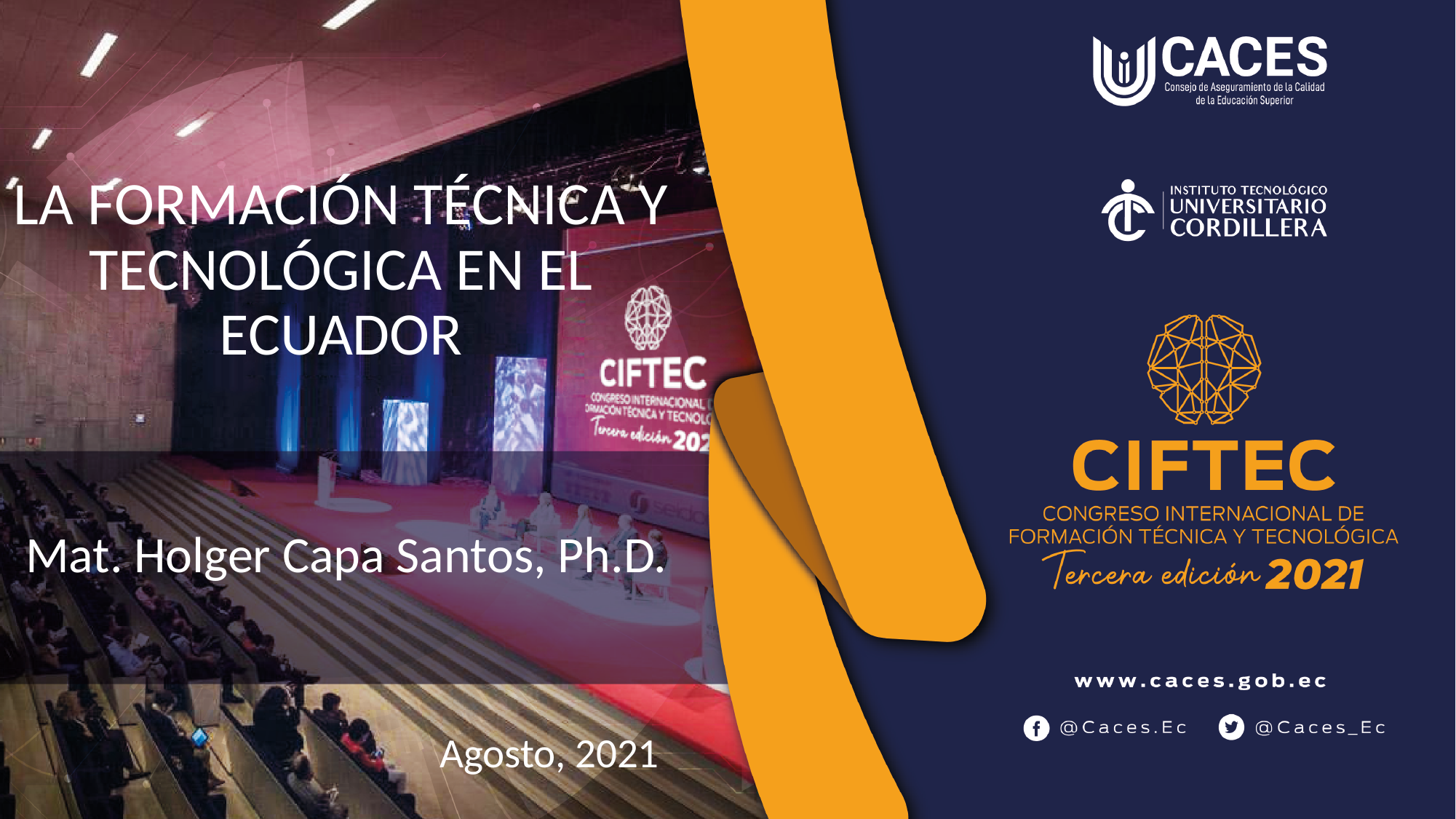

# LA FORMACIÓN TÉCNICA Y TECNOLÓGICA EN EL ECUADOR
Mat. Holger Capa Santos, Ph.D.
Agosto, 2021